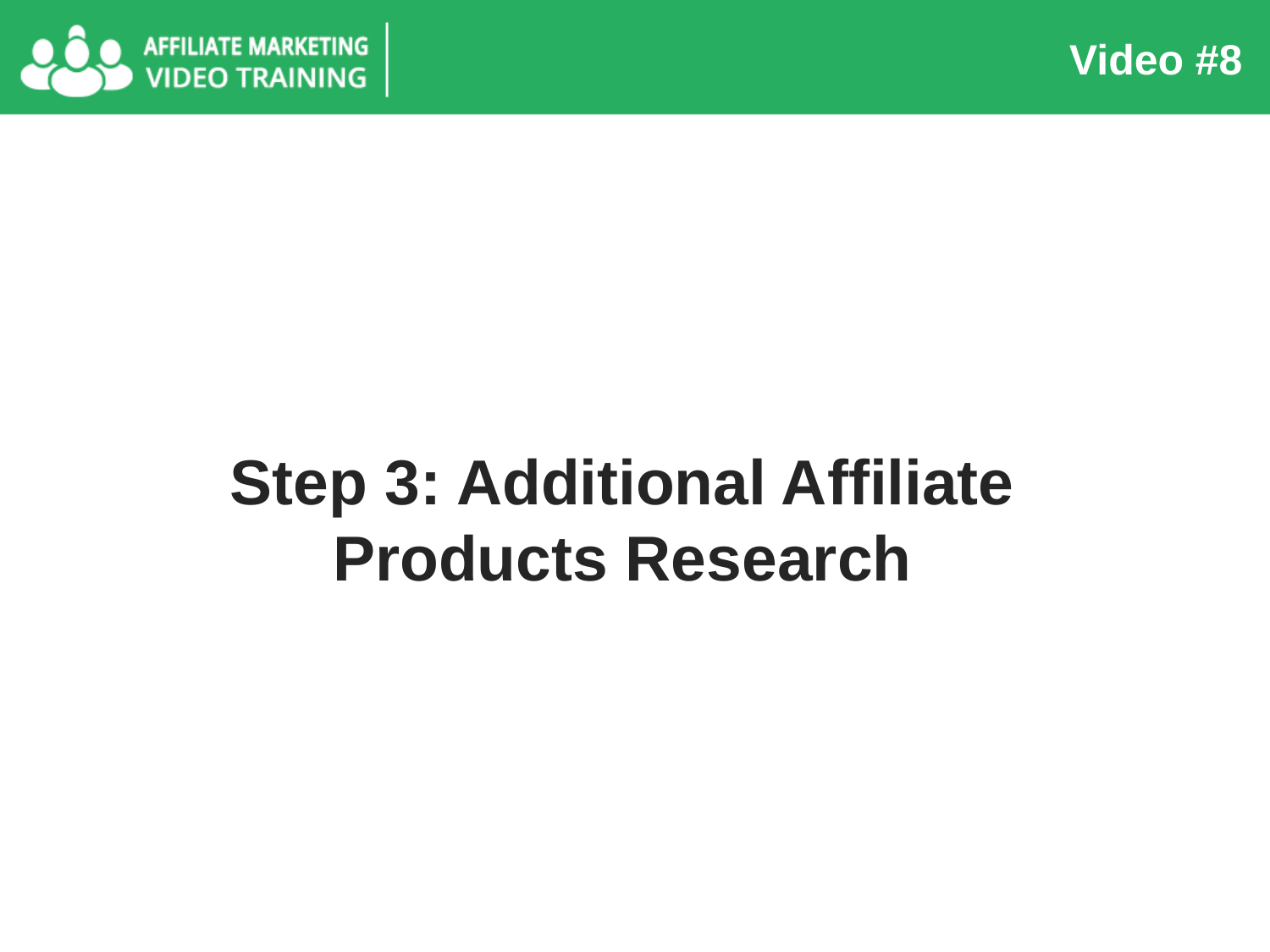

Video #8
Step 3: Additional Affiliate Products Research